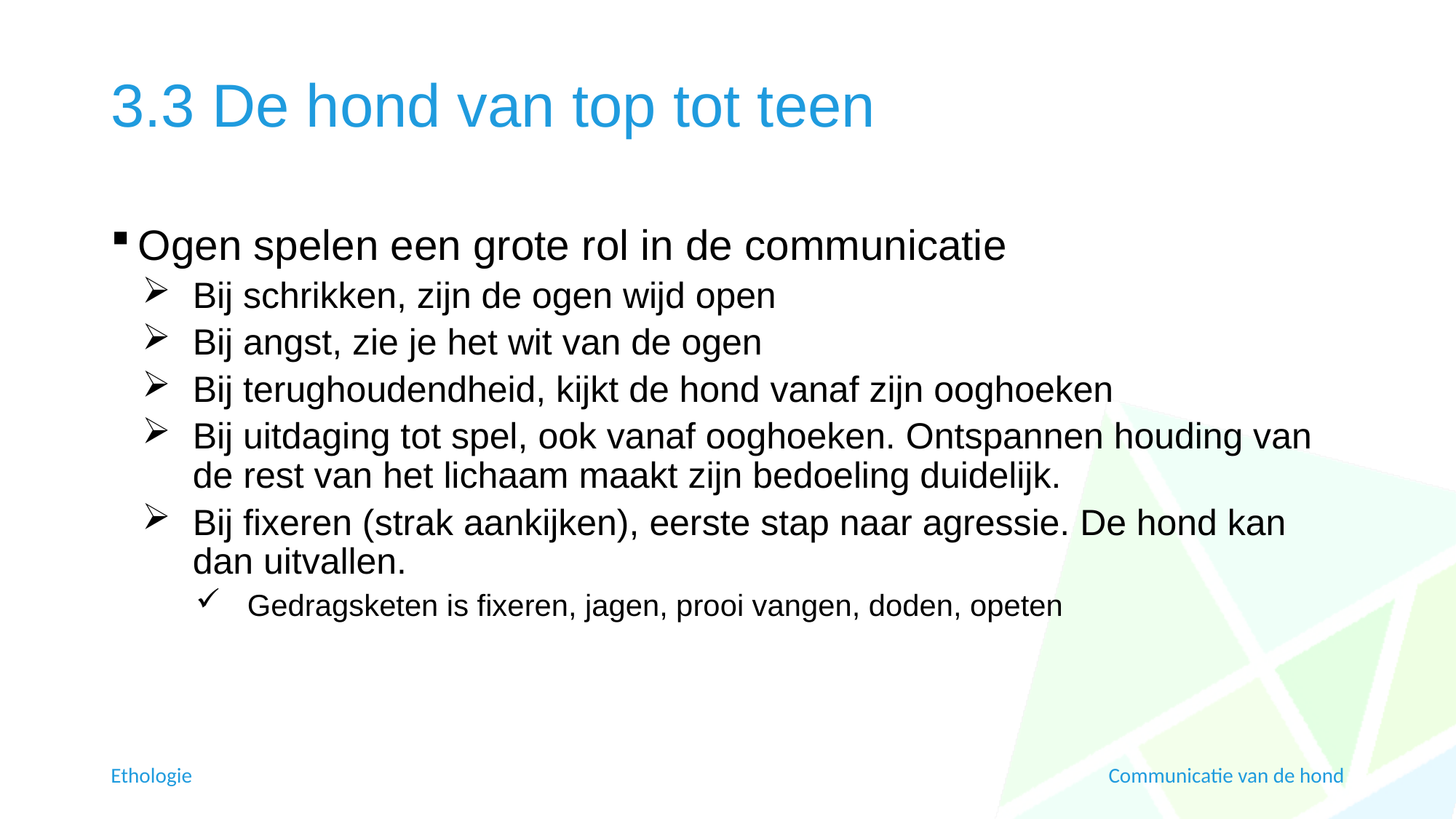

# 3.3 De hond van top tot teen
Ogen spelen een grote rol in de communicatie
Bij schrikken, zijn de ogen wijd open
Bij angst, zie je het wit van de ogen
Bij terughoudendheid, kijkt de hond vanaf zijn ooghoeken
Bij uitdaging tot spel, ook vanaf ooghoeken. Ontspannen houding van de rest van het lichaam maakt zijn bedoeling duidelijk.
Bij fixeren (strak aankijken), eerste stap naar agressie. De hond kan dan uitvallen.
Gedragsketen is fixeren, jagen, prooi vangen, doden, opeten
Ethologie
Communicatie van de hond